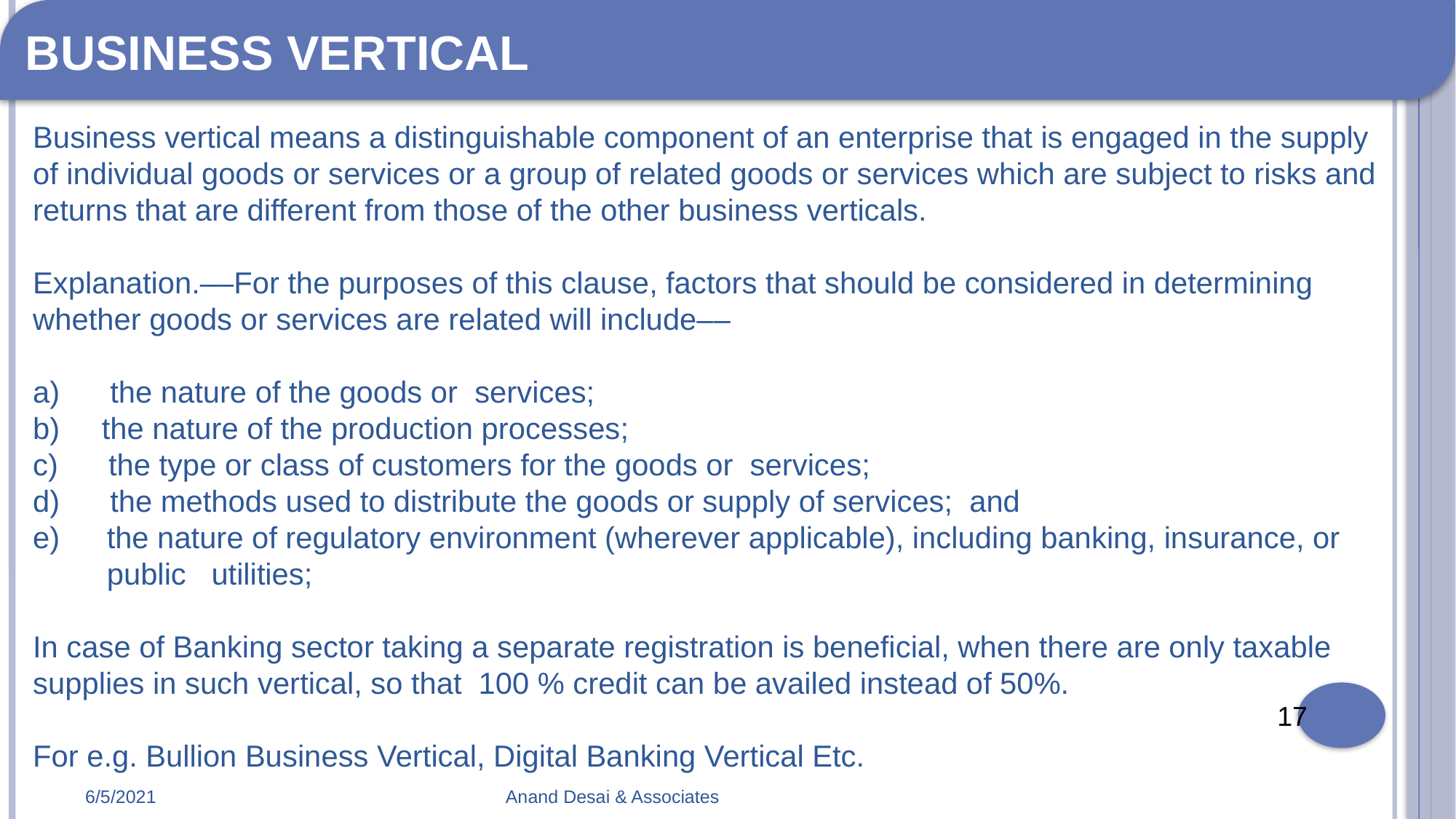

BUSINESS VERTICAL
Business vertical means a distinguishable component of an enterprise that is engaged in the supply of individual goods or services or a group of related goods or services which are subject to risks and returns that are different from those of the other business verticals.

Explanation.––For the purposes of this clause, factors that should be considered in determining whether goods or services are related will include––

a)      the nature of the goods or  services;
b)     the nature of the production processes;
c)      the type or class of customers for the goods or  services;
d)      the methods used to distribute the goods or supply of services;  and
the nature of regulatory environment (wherever applicable), including banking, insurance, or public   utilities;

In case of Banking sector taking a separate registration is beneficial, when there are only taxable supplies in such vertical, so that  100 % credit can be availed instead of 50%.

For e.g. Bullion Business Vertical, Digital Banking Vertical Etc.

17
6/5/2021
Anand Desai & Associates